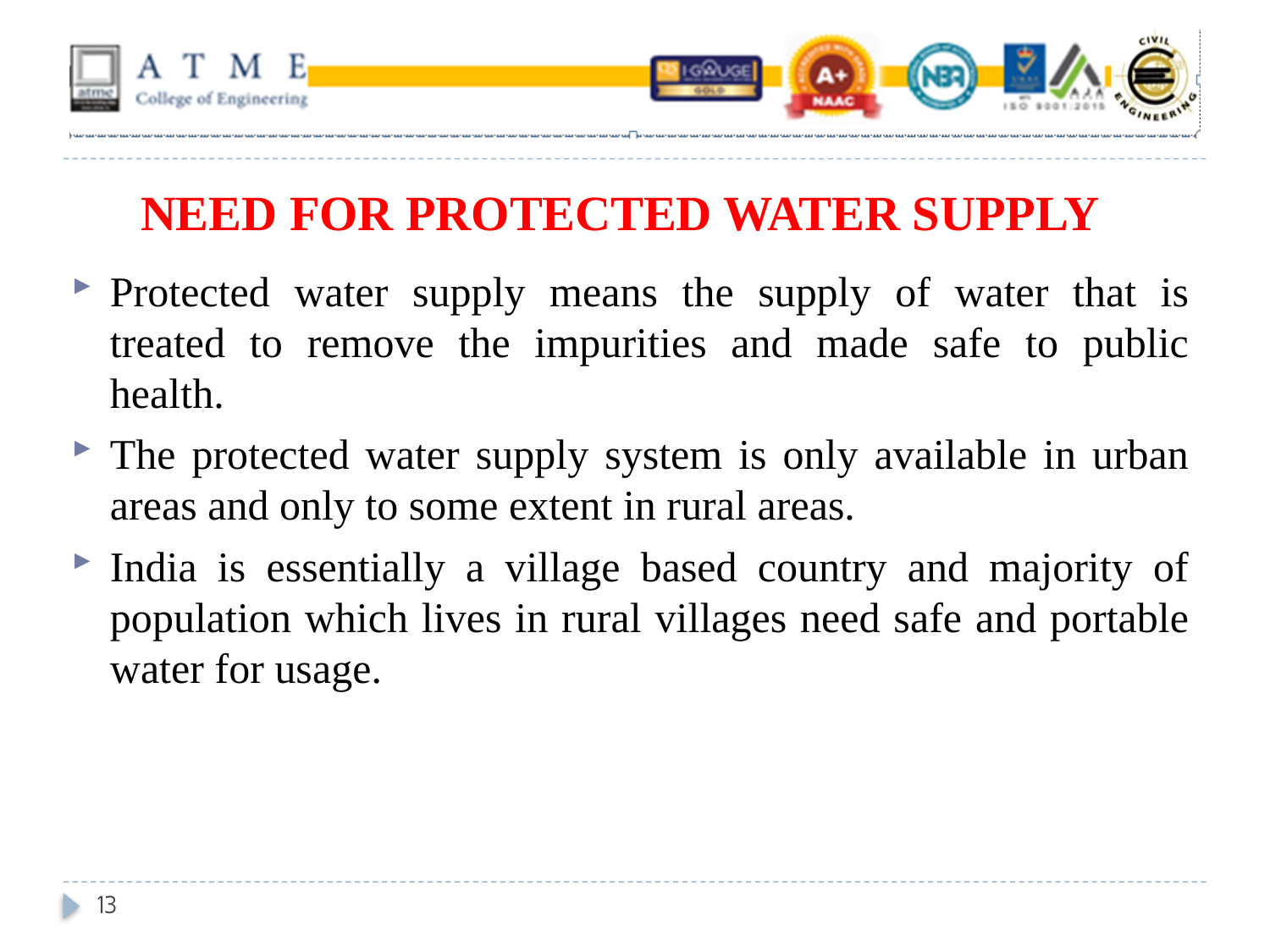

# NEED FOR PROTECTED WATER SUPPLY
Protected water supply means the supply of water that is treated to remove the impurities and made safe to public health.
The protected water supply system is only available in urban areas and only to some extent in rural areas.
India is essentially a village based country and majority of population which lives in rural villages need safe and portable water for usage.

13